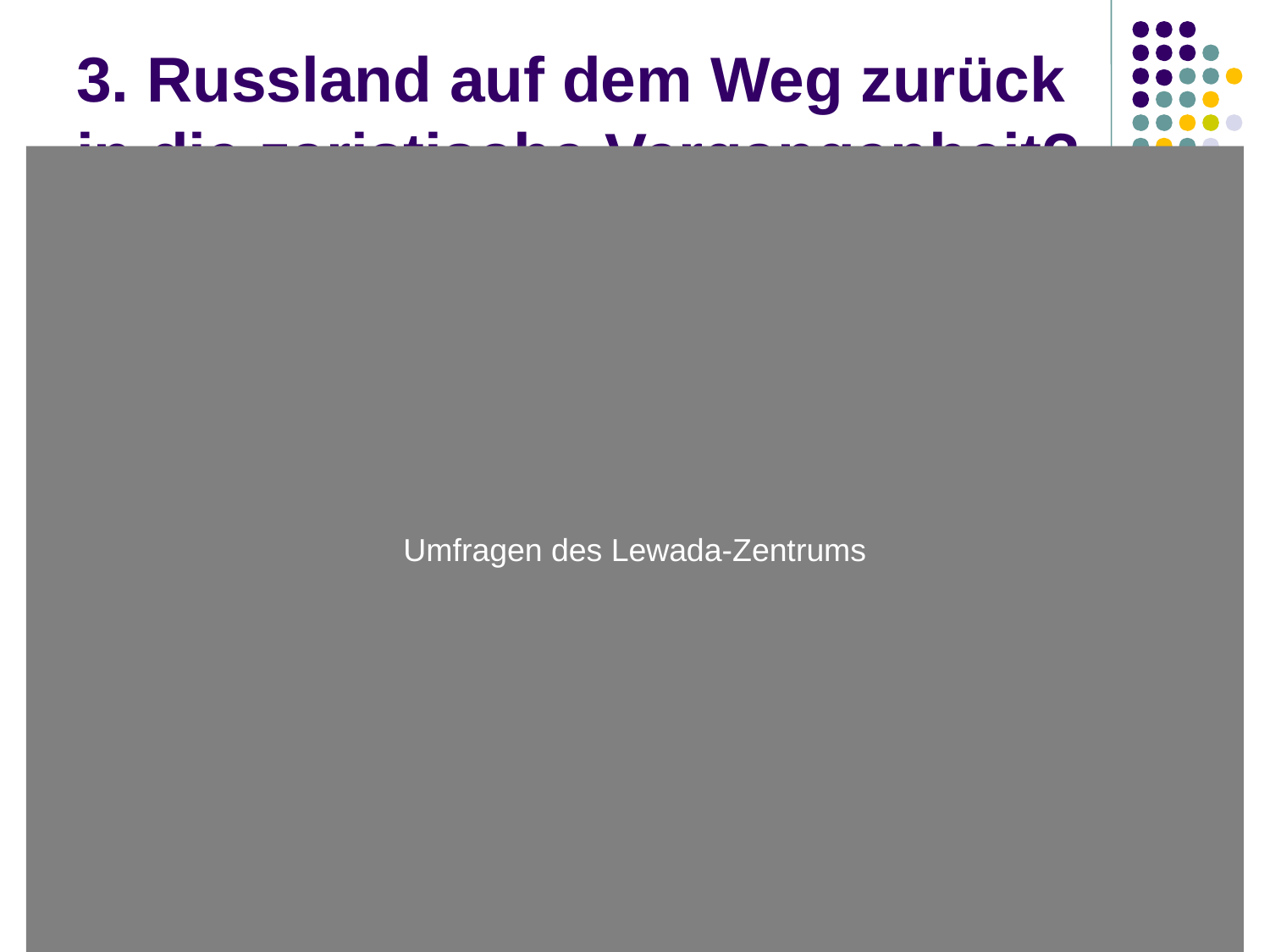

# 3. Russland auf dem Weg zurück in die zaristische Vergangenheit?
Umfragen des Lewada-Zentrums